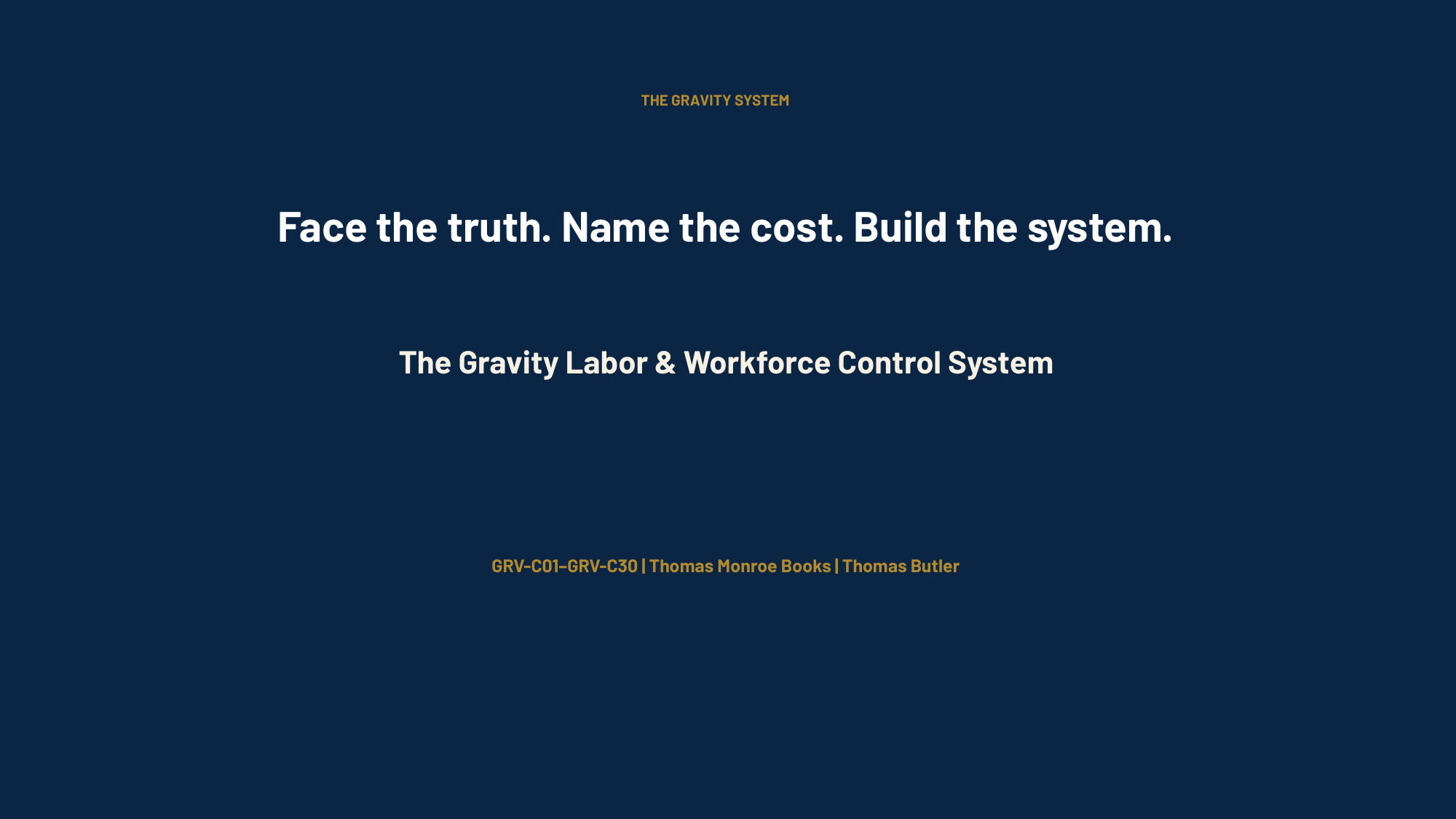

THE GRAVITY SYSTEM
Face the truth. Name the cost. Build the system.
The Gravity Labor & Workforce Control System
GRV-C01–GRV-C30 | Thomas Monroe Books | Thomas Butler